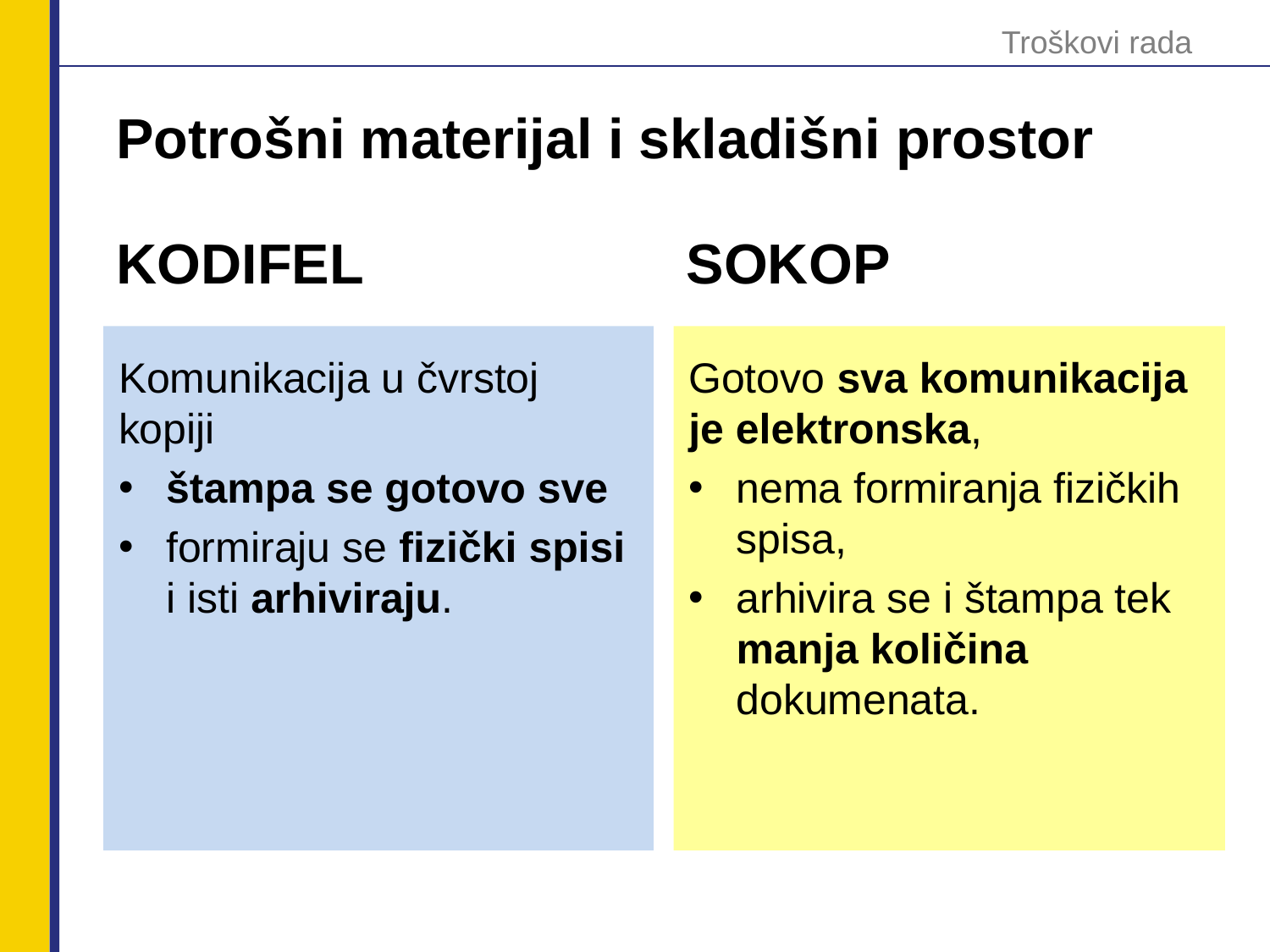

Troškovi rada
# Potrošni materijal i skladišni prostor
KODIFEL
SOKOP
Komunikacija u čvrstoj kopiji
štampa se gotovo sve
formiraju se fizički spisi i isti arhiviraju.
Gotovo sva komunikacija je elektronska,
nema formiranja fizičkih spisa,
arhivira se i štampa tek manja količina dokumenata.